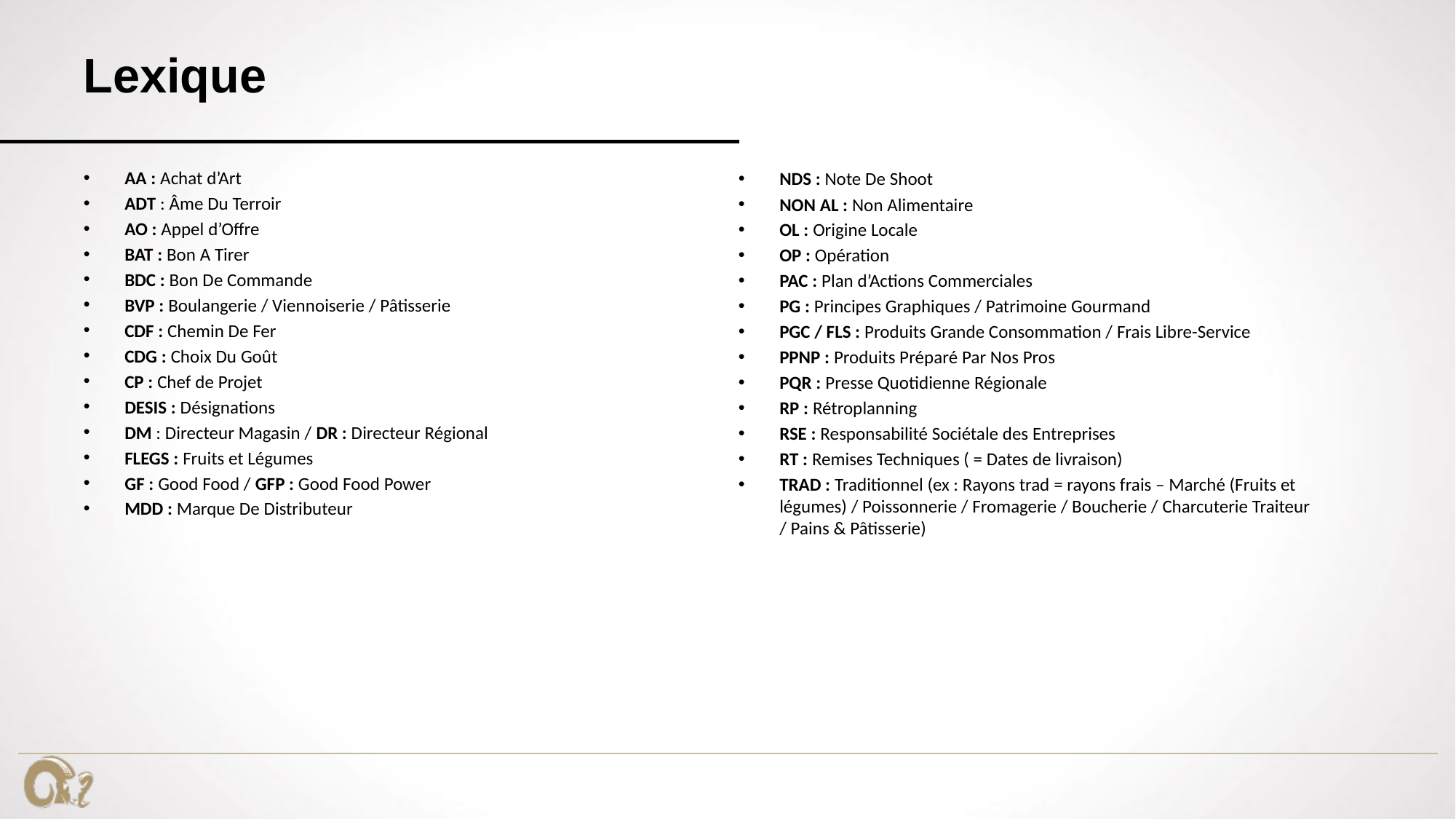

# Lexique
AA : Achat d’Art
ADT : Âme Du Terroir
AO : Appel d’Offre
BAT : Bon A Tirer
BDC : Bon De Commande
BVP : Boulangerie / Viennoiserie / Pâtisserie
CDF : Chemin De Fer
CDG : Choix Du Goût
CP : Chef de Projet
DESIS : Désignations
DM : Directeur Magasin / DR : Directeur Régional
FLEGS : Fruits et Légumes
GF : Good Food / GFP : Good Food Power
MDD : Marque De Distributeur
NDS : Note De Shoot
NON AL : Non Alimentaire
OL : Origine Locale
OP : Opération
PAC : Plan d’Actions Commerciales
PG : Principes Graphiques / Patrimoine Gourmand
PGC / FLS : Produits Grande Consommation / Frais Libre-Service
PPNP : Produits Préparé Par Nos Pros
PQR : Presse Quotidienne Régionale
RP : Rétroplanning
RSE : Responsabilité Sociétale des Entreprises
RT : Remises Techniques ( = Dates de livraison)
TRAD : Traditionnel (ex : Rayons trad = rayons frais – Marché (Fruits et légumes) / Poissonnerie / Fromagerie / Boucherie / Charcuterie Traiteur / Pains & Pâtisserie)